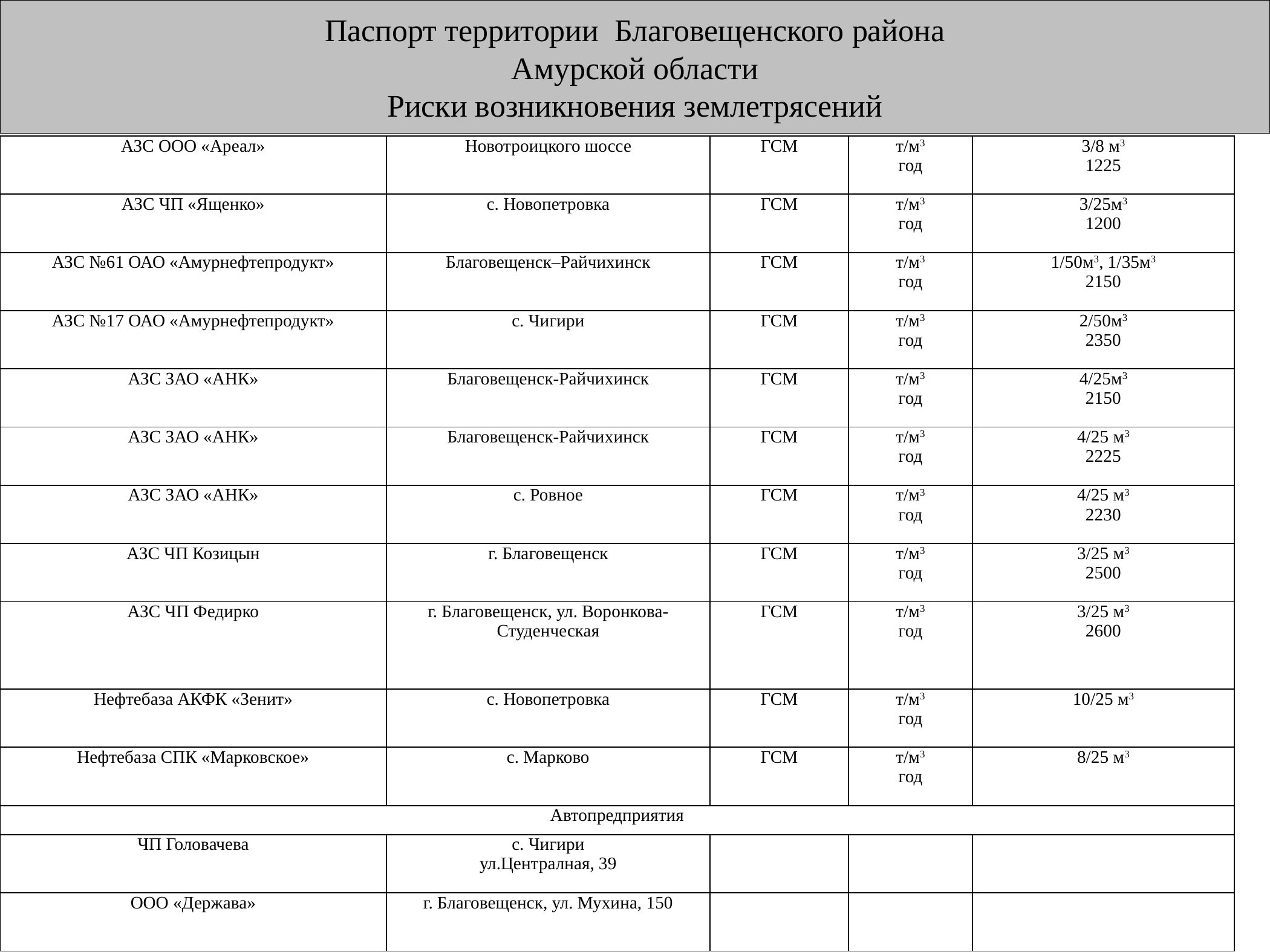

Паспорт территории  Благовещенского района
Амурской области
Риски возникновения землетрясений
| АЗС ООО «Ареал» | Новотроицкого шоссе | ГСМ | т/м3 год | 3/8 м3 1225 |
| --- | --- | --- | --- | --- |
| АЗС ЧП «Ященко» | с. Новопетровка | ГСМ | т/м3 год | 3/25м3 1200 |
| АЗС №61 ОАО «Амурнефтепродукт» | Благовещенск–Райчихинск | ГСМ | т/м3 год | 1/50м3, 1/35м3 2150 |
| АЗС №17 ОАО «Амурнефтепродукт» | с. Чигири | ГСМ | т/м3 год | 2/50м3 2350 |
| АЗС ЗАО «АНК» | Благовещенск-Райчихинск | ГСМ | т/м3 год | 4/25м3 2150 |
| АЗС ЗАО «АНК» | Благовещенск-Райчихинск | ГСМ | т/м3 год | 4/25 м3 2225 |
| АЗС ЗАО «АНК» | с. Ровное | ГСМ | т/м3 год | 4/25 м3 2230 |
| АЗС ЧП Козицын | г. Благовещенск | ГСМ | т/м3 год | 3/25 м3 2500 |
| АЗС ЧП Федирко | г. Благовещенск, ул. Воронкова-Студенческая | ГСМ | т/м3 год | 3/25 м3 2600 |
| Нефтебаза АКФК «Зенит» | с. Новопетровка | ГСМ | т/м3 год | 10/25 м3 |
| Нефтебаза СПК «Марковское» | с. Марково | ГСМ | т/м3 год | 8/25 м3 |
| Автопредприятия |  |  |  |  |
| ЧП Головачева | с. Чигири ул.Централная, 39 |  |  |  |
| ООО «Держава» | г. Благовещенск, ул. Мухина, 150 |  |  |  |